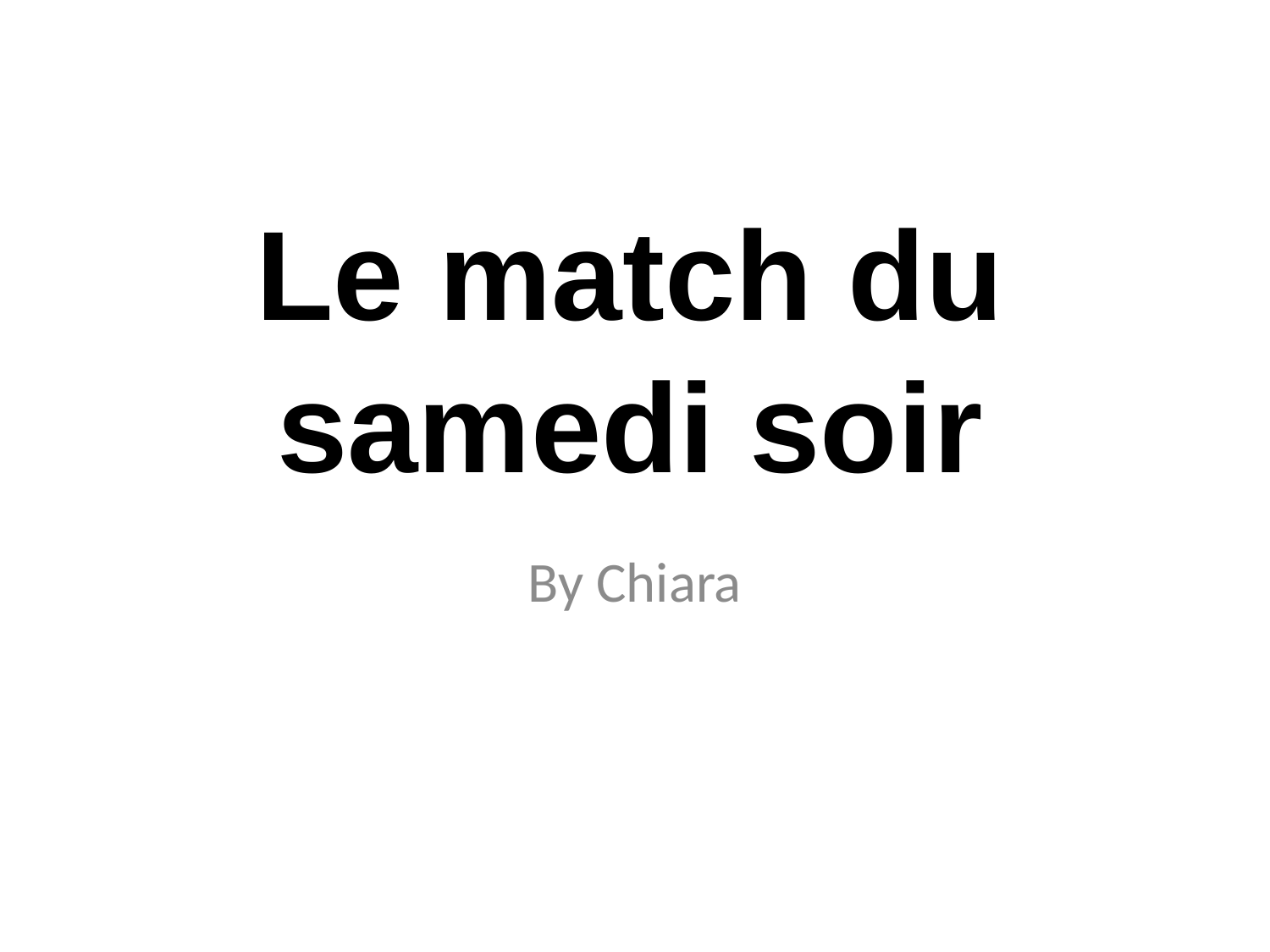

# Le match du samedi soir
By Chiara